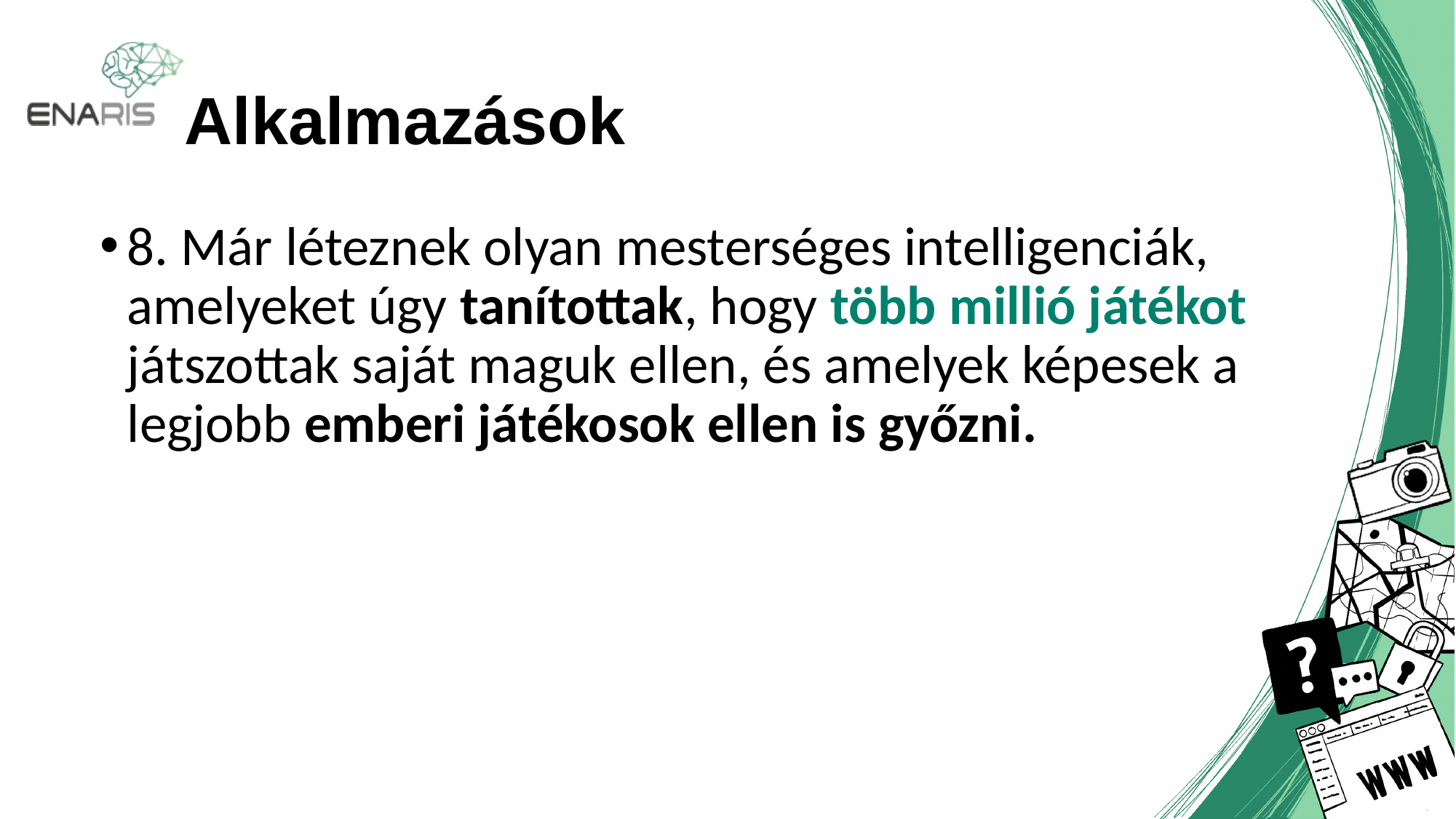

# Alkalmazások
8. Már léteznek olyan mesterséges intelligenciák, amelyeket úgy tanítottak, hogy több millió játékot játszottak saját maguk ellen, és amelyek képesek a legjobb emberi játékosok ellen is győzni.